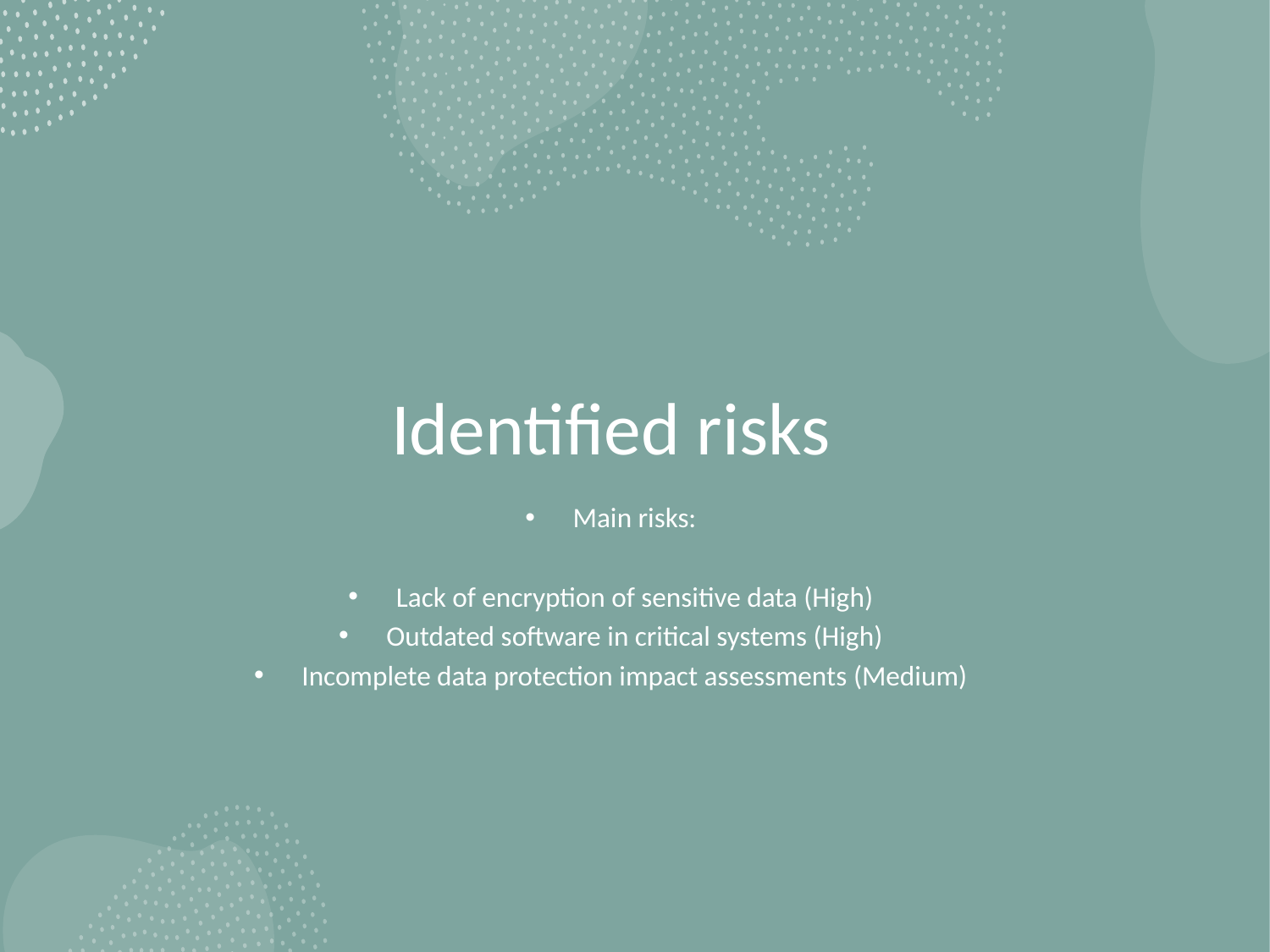

# Identified risks
Main risks:

Lack of encryption of sensitive data (High)
Outdated software in critical systems (High)
Incomplete data protection impact assessments (Medium)